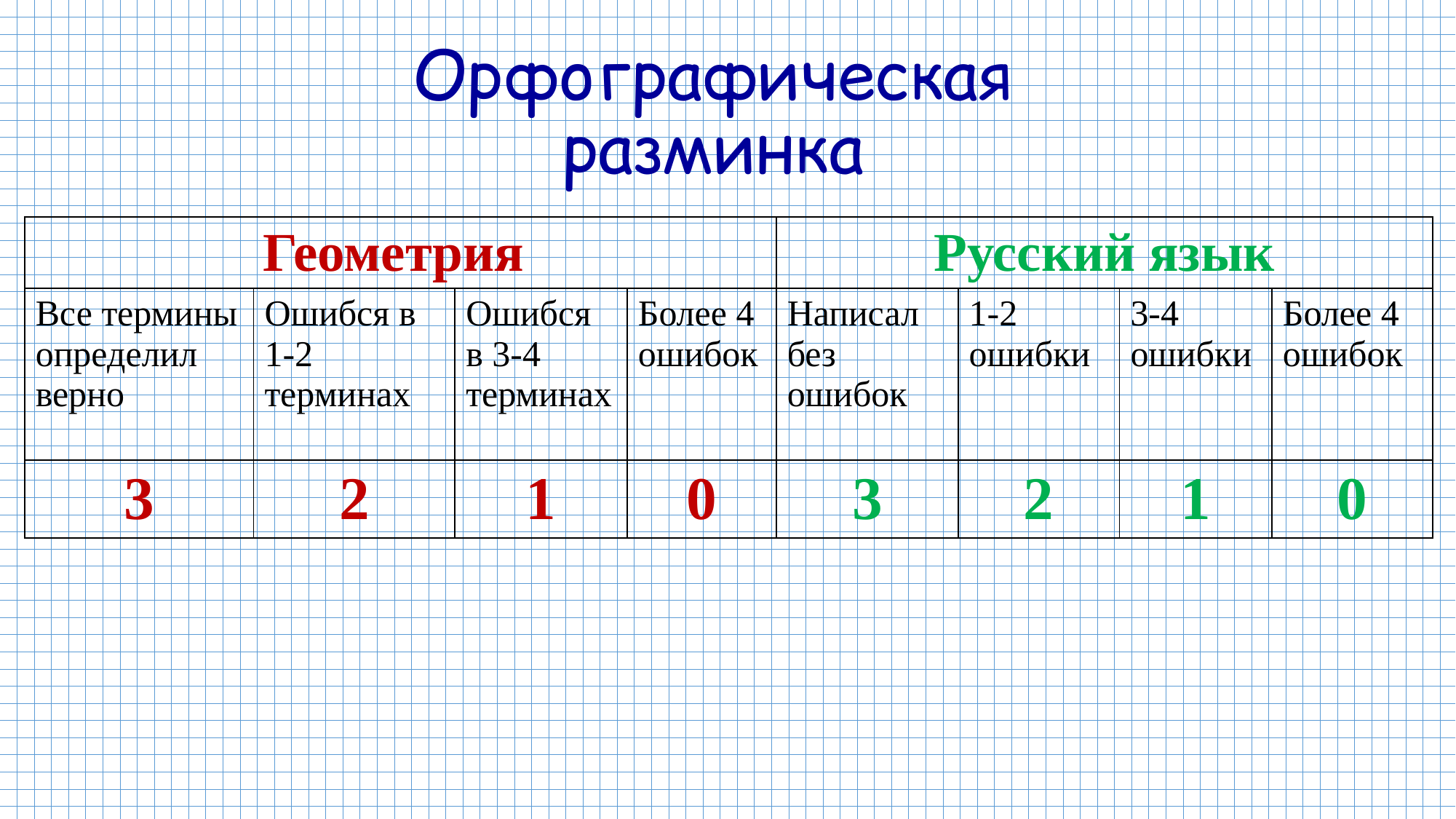

# Орфографическая разминка
| Геометрия |  |  |  | Русский язык |  |  |  |
| --- | --- | --- | --- | --- | --- | --- | --- |
| Все термины определил верно | Ошибся в 1-2 терминах | Ошибся в 3-4 терминах | Более 4 ошибок | Написал без ошибок | 1-2 ошибки | 3-4 ошибки | Более 4 ошибок |
| 3 | 2 | 1 | 0 | 3 | 2 | 1 | 0 |